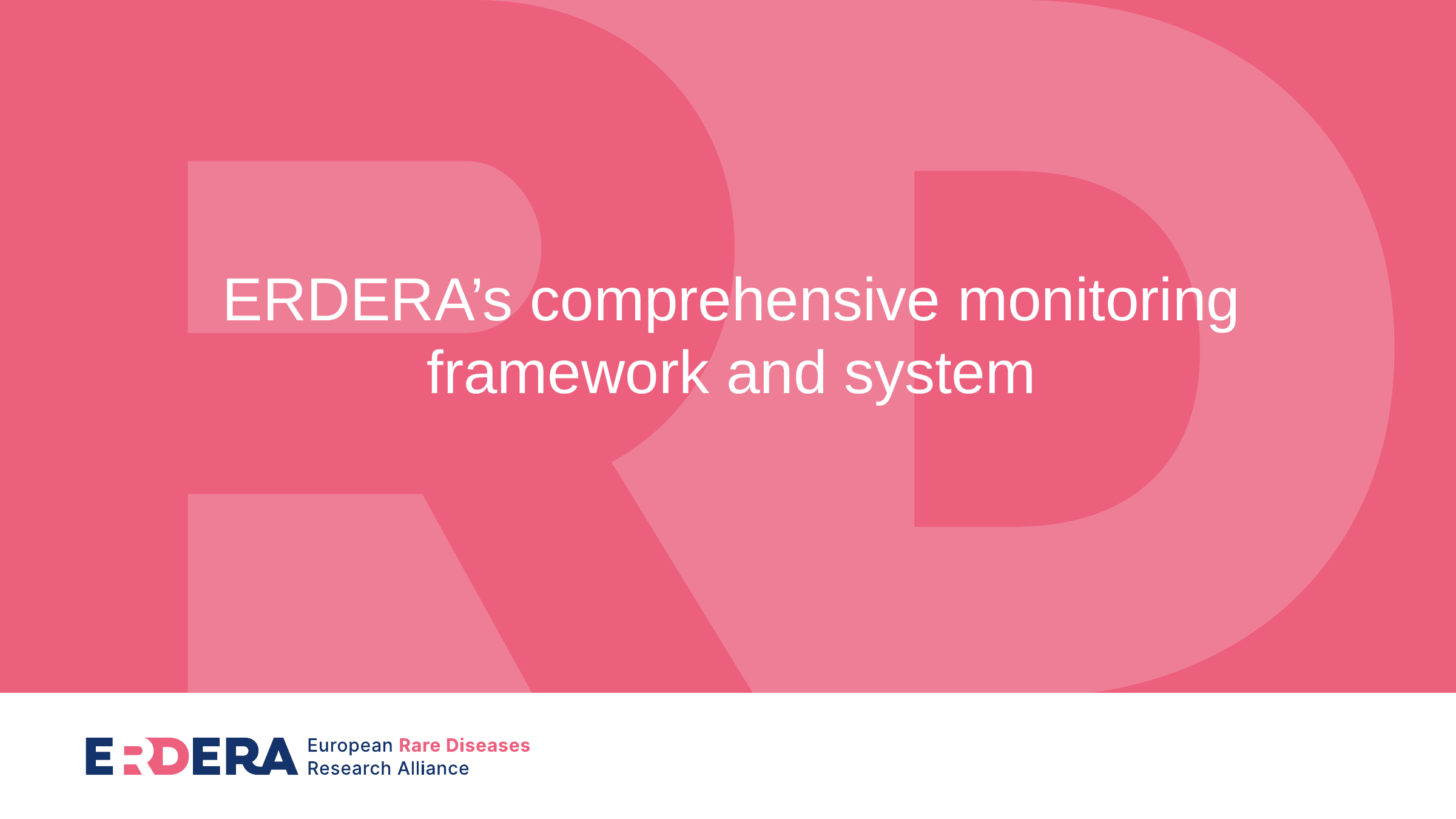

# ERDERA’s comprehensive monitoring framework and system
5